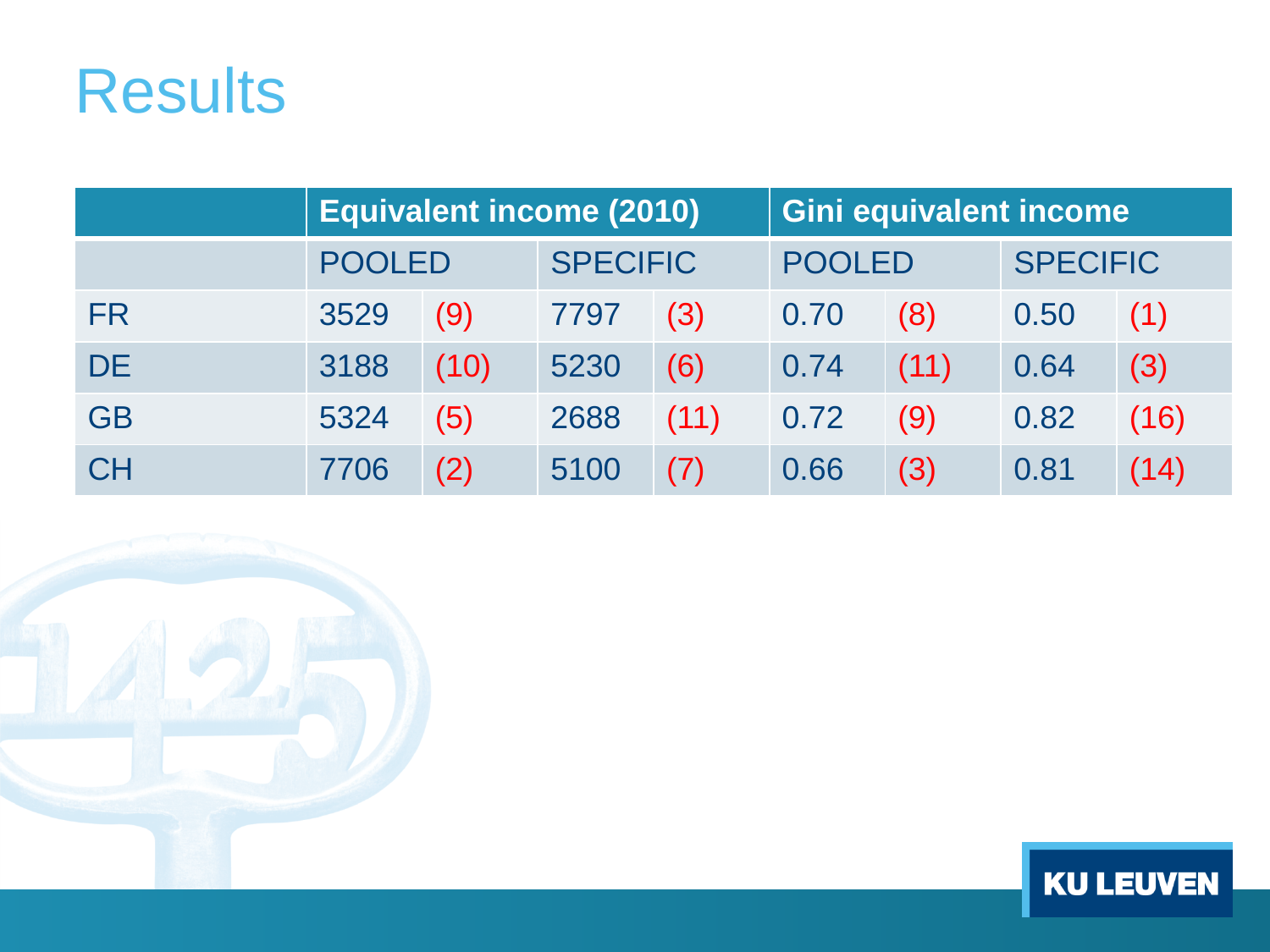

# Results
|  | Equivalent income (2010) |  |  |  | Gini equivalent income |  |  |  |
| --- | --- | --- | --- | --- | --- | --- | --- | --- |
|  | POOLED |  | SPECIFIC |  | POOLED |  | SPECIFIC |  |
| FR | 3529 | (9) | 7797 | (3) | 0.70 | (8) | 0.50 | (1) |
| DE | 3188 | (10) | 5230 | (6) | 0.74 | (11) | 0.64 | (3) |
| GB | 5324 | (5) | 2688 | (11) | 0.72 | (9) | 0.82 | (16) |
| CH | 7706 | (2) | 5100 | (7) | 0.66 | (3) | 0.81 | (14) |